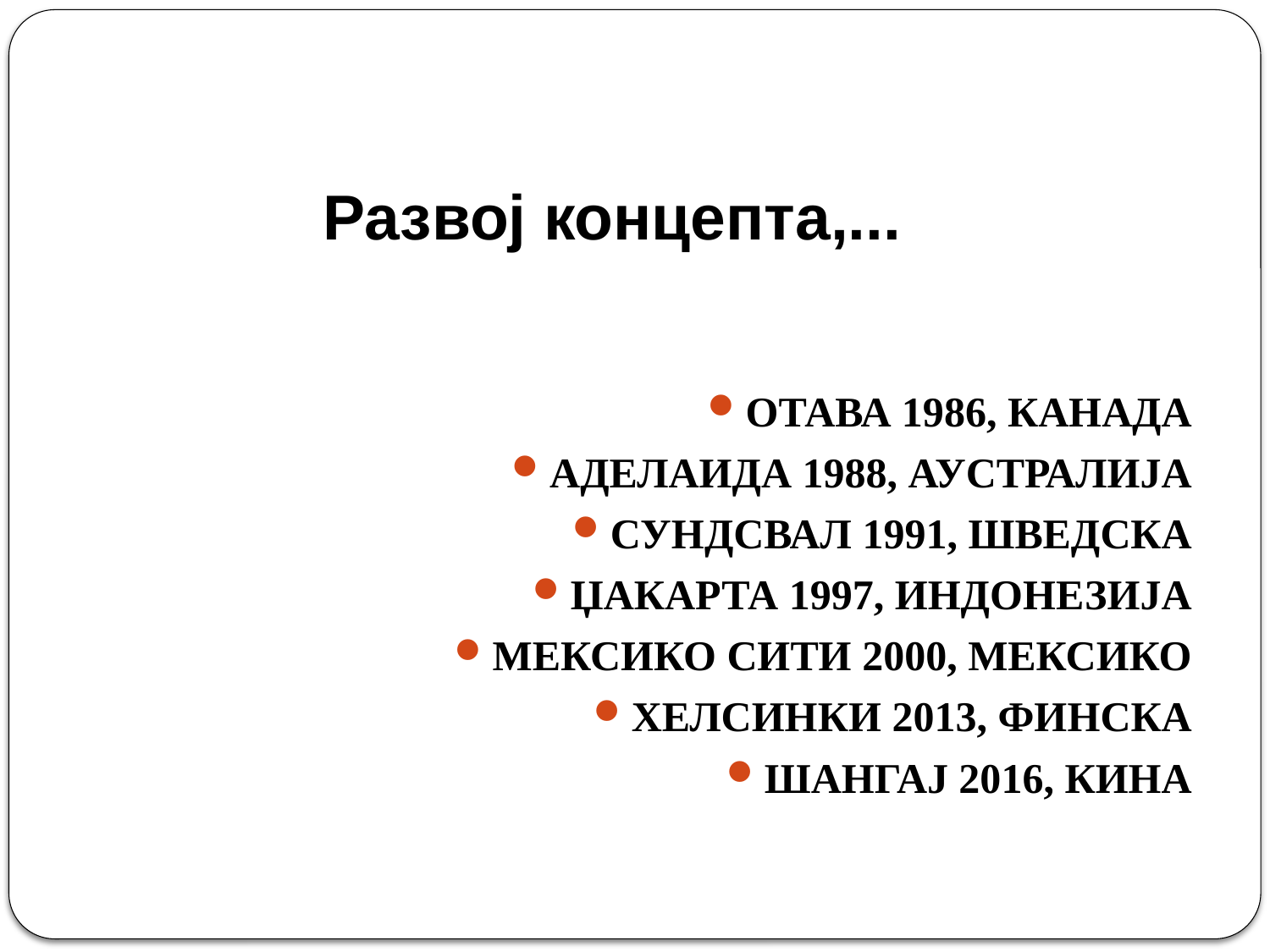

# Развој концепта,...

ОТАВА 1986, КАНАДА
АДЕЛАИДА 1988, АУСТРАЛИЈА
СУНДСВАЛ 1991, ШВЕДСКА
ЏАКАРТА 1997, ИНДОНЕЗИЈА
МЕКСИКО СИТИ 2000, МЕКСИКО
ХЕЛСИНКИ 2013, ФИНСКА
ШАНГАЈ 2016, КИНА